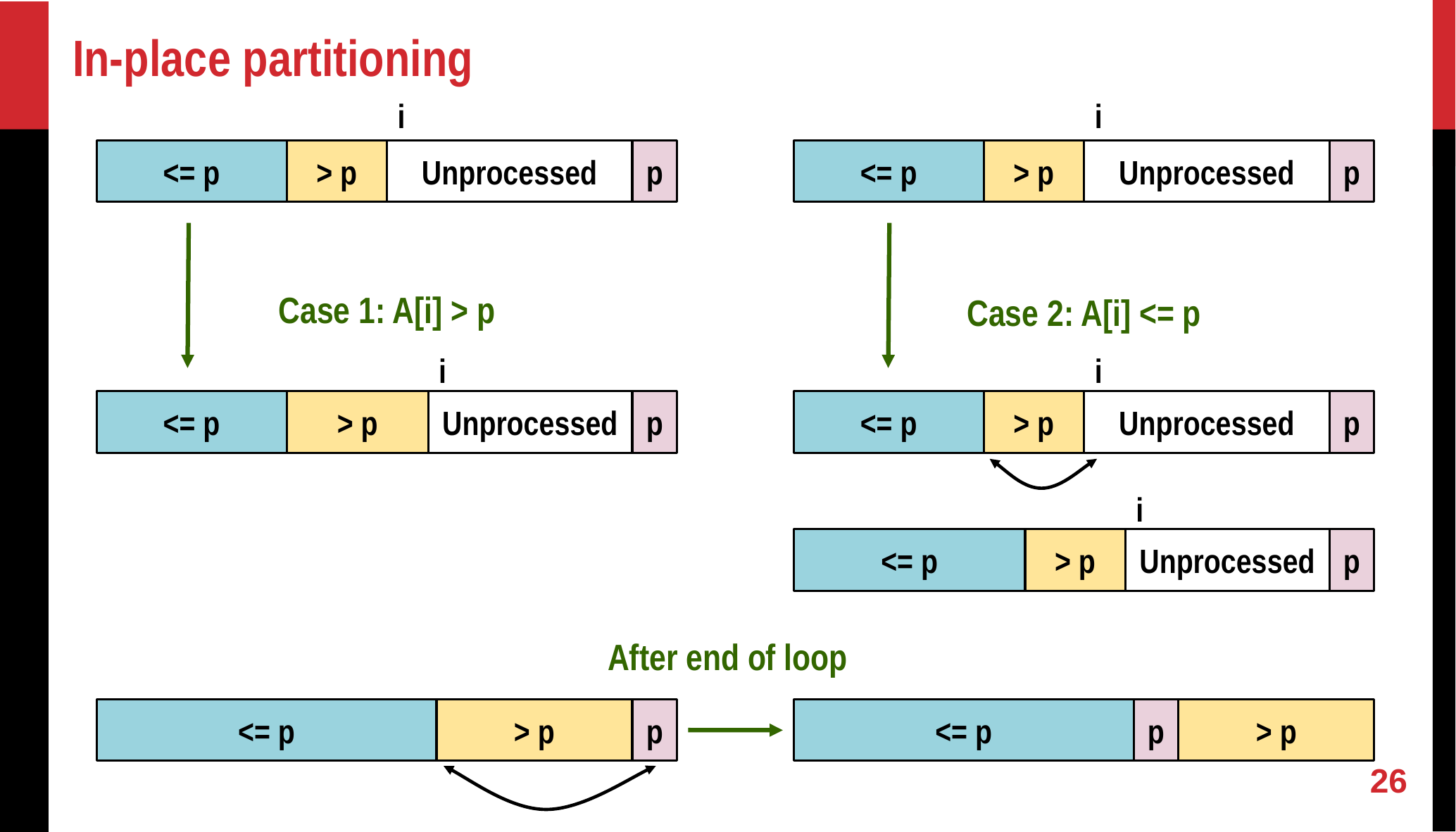

# In-place partitioning
i
i
<= p
> p
Unprocessed
p
<= p
> p
Unprocessed
p
Case 1: A[i] > p
Case 2: A[i] <= p
i
i
<= p
> p
Unprocessed
p
<= p
> p
Unprocessed
p

i
<= p
> p
Unprocessed
p
After end of loop
<= p
> p
p
<= p
p
> p
26